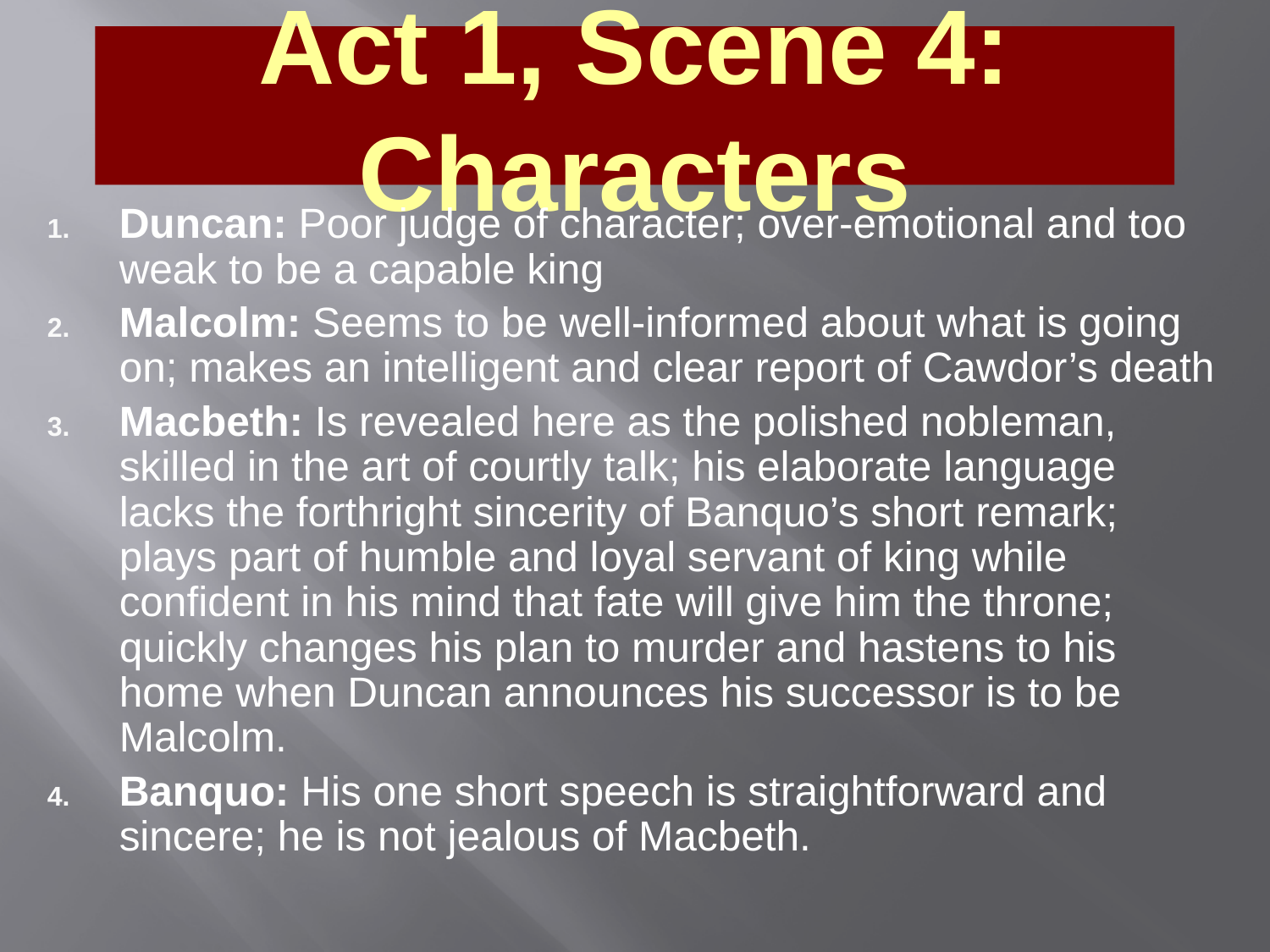

# Act 1, Scene 4: Characters
Duncan: Poor judge of character; over-emotional and too weak to be a capable king
Malcolm: Seems to be well-informed about what is going on; makes an intelligent and clear report of Cawdor’s death
Macbeth: Is revealed here as the polished nobleman, skilled in the art of courtly talk; his elaborate language lacks the forthright sincerity of Banquo’s short remark; plays part of humble and loyal servant of king while confident in his mind that fate will give him the throne; quickly changes his plan to murder and hastens to his home when Duncan announces his successor is to be Malcolm.
Banquo: His one short speech is straightforward and sincere; he is not jealous of Macbeth.